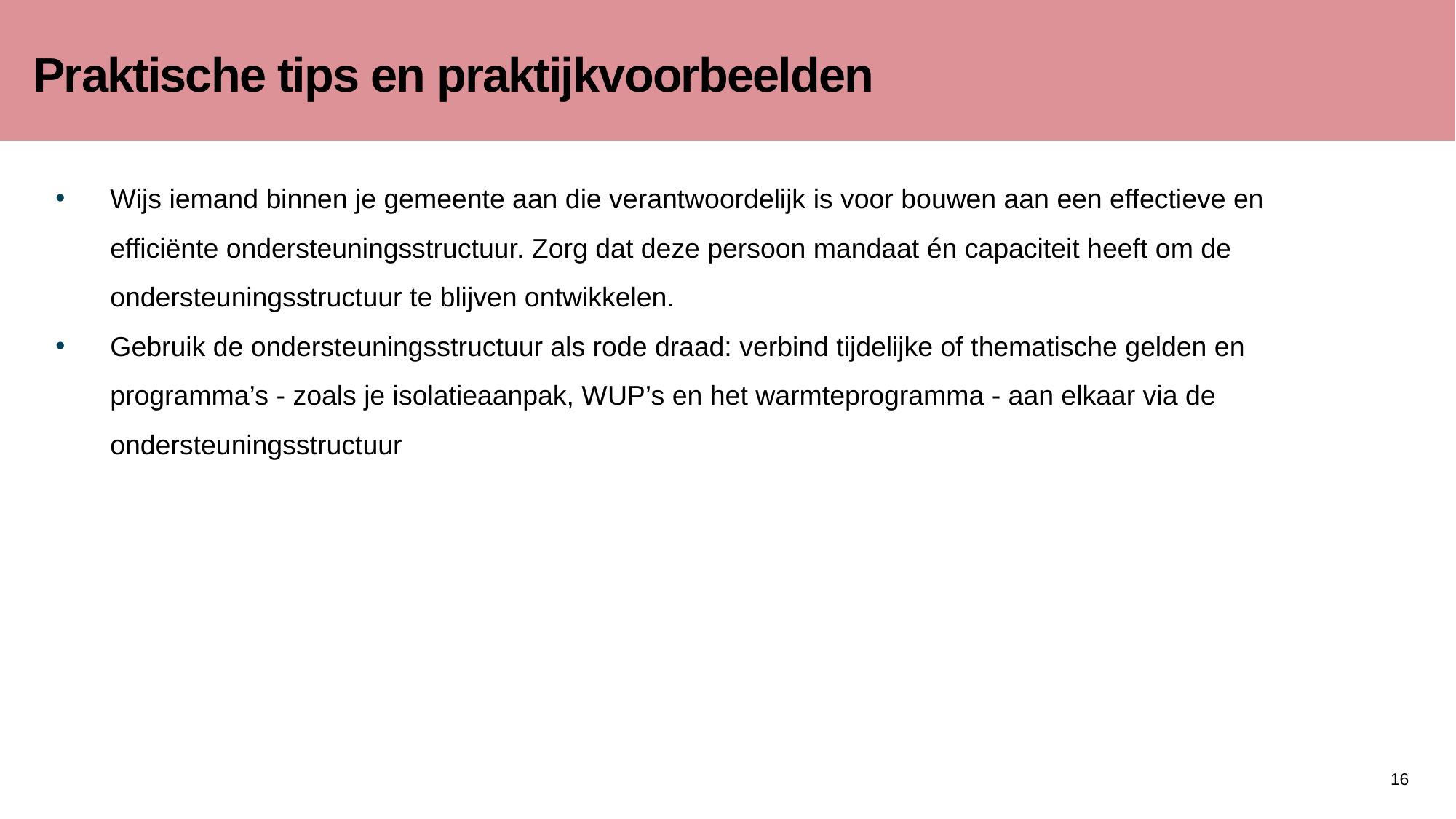

Praktische tips en praktijkvoorbeelden
Wijs iemand binnen je gemeente aan die verantwoordelijk is voor bouwen aan een effectieve en efficiënte ondersteuningsstructuur. Zorg dat deze persoon mandaat én capaciteit heeft om de ondersteuningsstructuur te blijven ontwikkelen.
Gebruik de ondersteuningsstructuur als rode draad: verbind tijdelijke of thematische gelden en programma’s - zoals je isolatieaanpak, WUP’s en het warmteprogramma - aan elkaar via de ondersteuningsstructuur
16